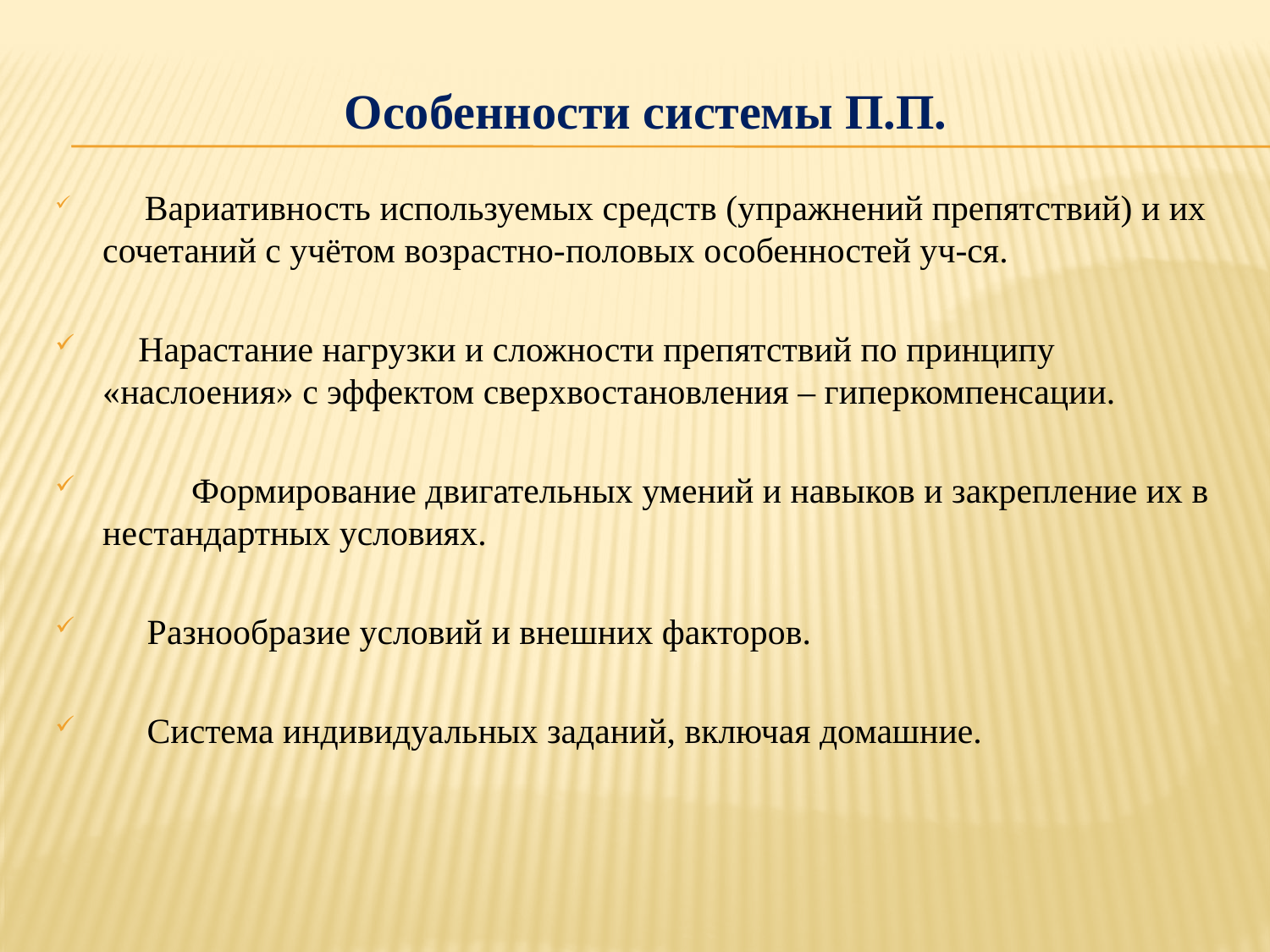

Особенности системы П.П.

      Вариативность используемых средств (упражнений препятствий) и их сочетаний с учётом возрастно-половых особенностей уч-ся.

    Нарастание нагрузки и сложности препятствий по принципу «наслоения» с эффектом сверхвостановления – гиперкомпенсации.

          Формирование двигательных умений и навыков и закрепление их в нестандартных условиях.

     Разнообразие условий и внешних факторов.

     Система индивидуальных заданий, включая домашние.